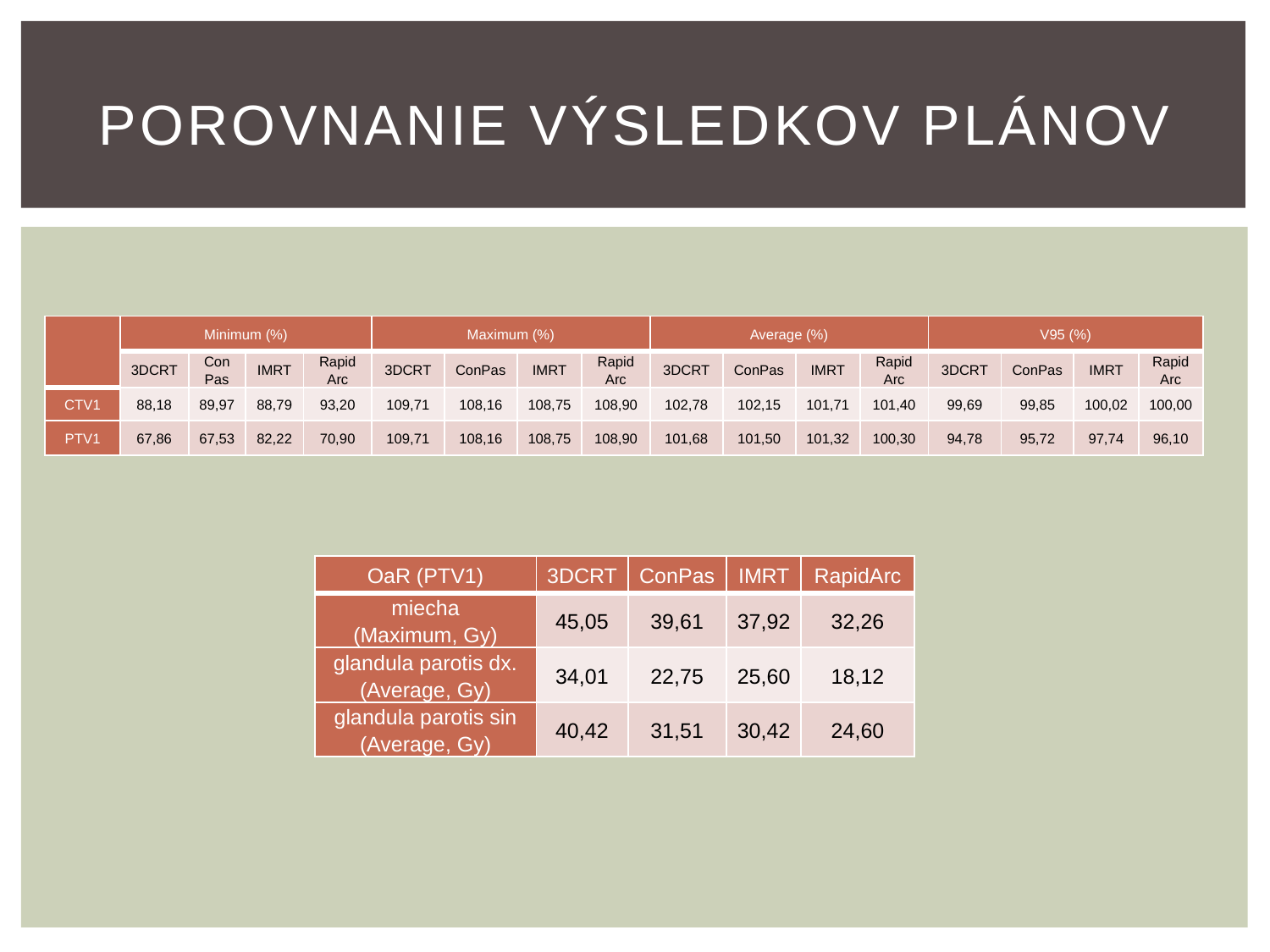

# Porovnanie výsledkov plánov
|  | Minimum (%) |  |  |  | Maximum (%) |  |  |  | Average (%) |  |  |  | V95 (%) |  |  |  |
| --- | --- | --- | --- | --- | --- | --- | --- | --- | --- | --- | --- | --- | --- | --- | --- | --- |
|  | 3DCRT | Con Pas | IMRT | Rapid Arc | 3DCRT | ConPas | IMRT | Rapid Arc | 3DCRT | ConPas | IMRT | Rapid Arc | 3DCRT | ConPas | IMRT | Rapid Arc |
| CTV1 | 88,18 | 89,97 | 88,79 | 93,20 | 109,71 | 108,16 | 108,75 | 108,90 | 102,78 | 102,15 | 101,71 | 101,40 | 99,69 | 99,85 | 100,02 | 100,00 |
| PTV1 | 67,86 | 67,53 | 82,22 | 70,90 | 109,71 | 108,16 | 108,75 | 108,90 | 101,68 | 101,50 | 101,32 | 100,30 | 94,78 | 95,72 | 97,74 | 96,10 |
| OaR (PTV1) | 3DCRT | ConPas | IMRT | RapidArc |
| --- | --- | --- | --- | --- |
| miecha (Maximum, Gy) | 45,05 | 39,61 | 37,92 | 32,26 |
| glandula parotis dx. (Average, Gy) | 34,01 | 22,75 | 25,60 | 18,12 |
| glandula parotis sin (Average, Gy) | 40,42 | 31,51 | 30,42 | 24,60 |